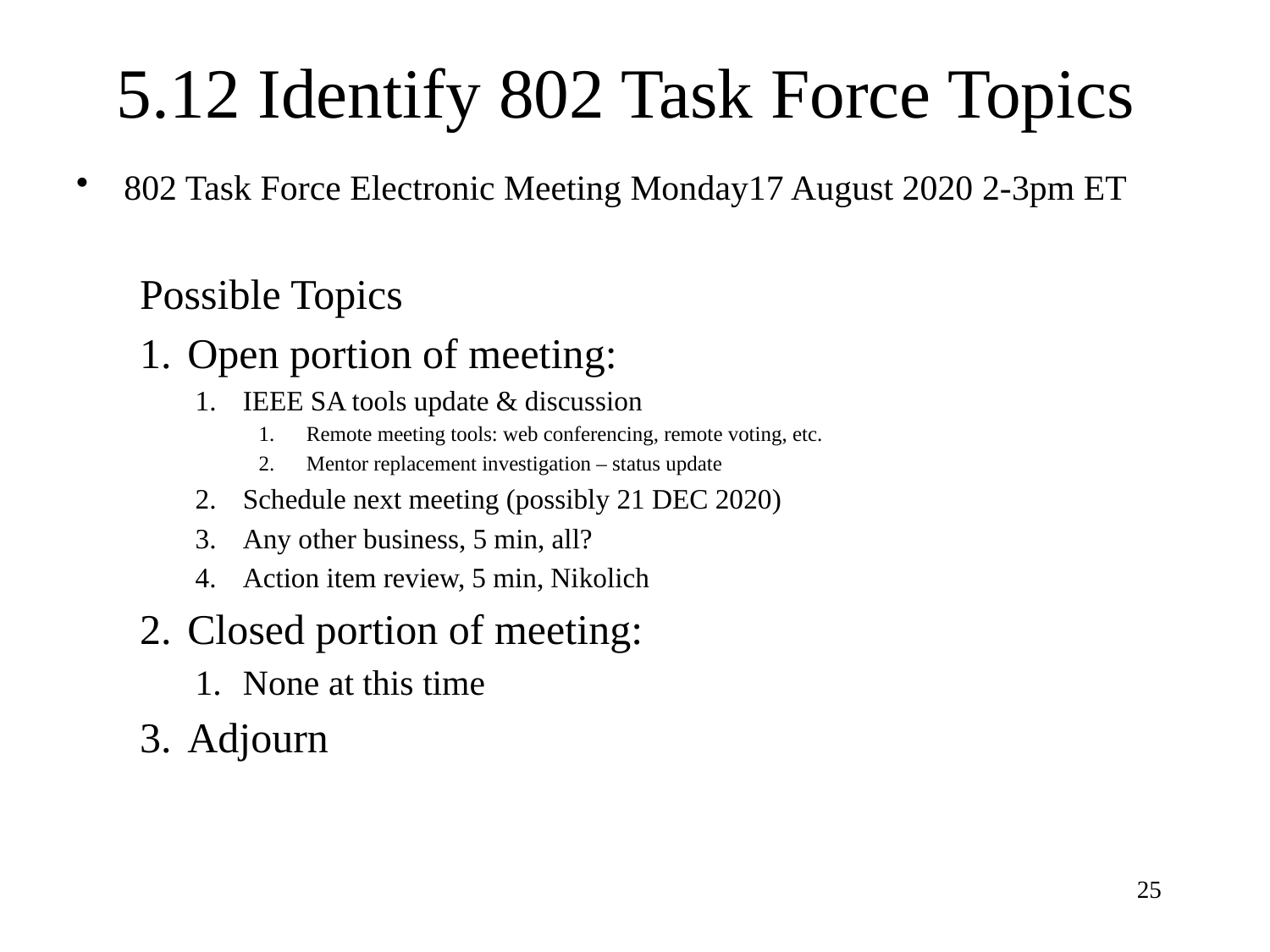

# 5.12 Identify 802 Task Force Topics
802 Task Force Electronic Meeting Monday17 August 2020 2-3pm ET
Possible Topics
Open portion of meeting:
IEEE SA tools update & discussion
Remote meeting tools: web conferencing, remote voting, etc.
Mentor replacement investigation – status update
Schedule next meeting (possibly 21 DEC 2020)
Any other business, 5 min, all?
Action item review, 5 min, Nikolich
Closed portion of meeting:
None at this time
Adjourn

25